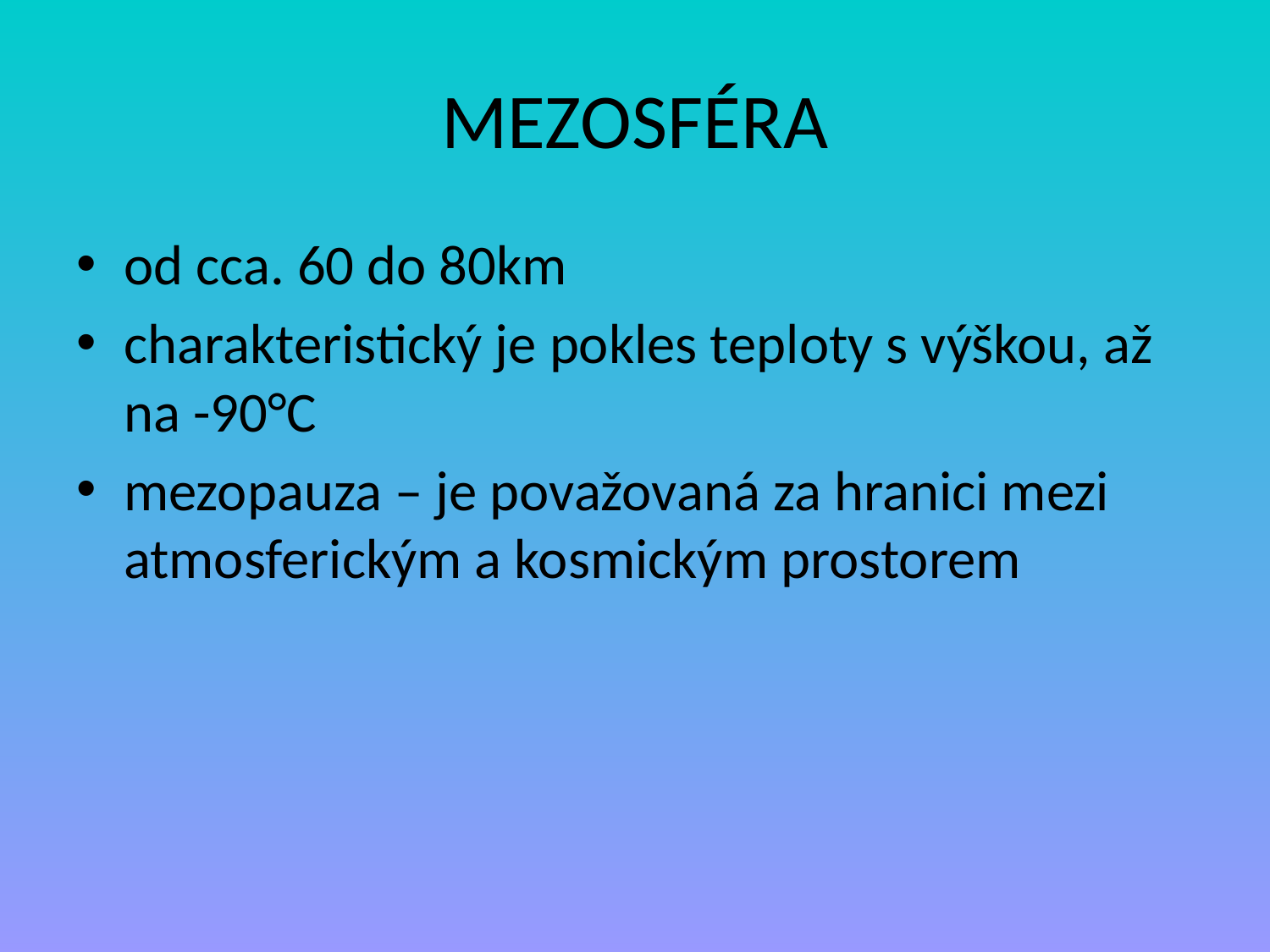

# MEZOSFÉRA
od cca. 60 do 80km
charakteristický je pokles teploty s výškou, až na -90°C
mezopauza – je považovaná za hranici mezi atmosferickým a kosmickým prostorem